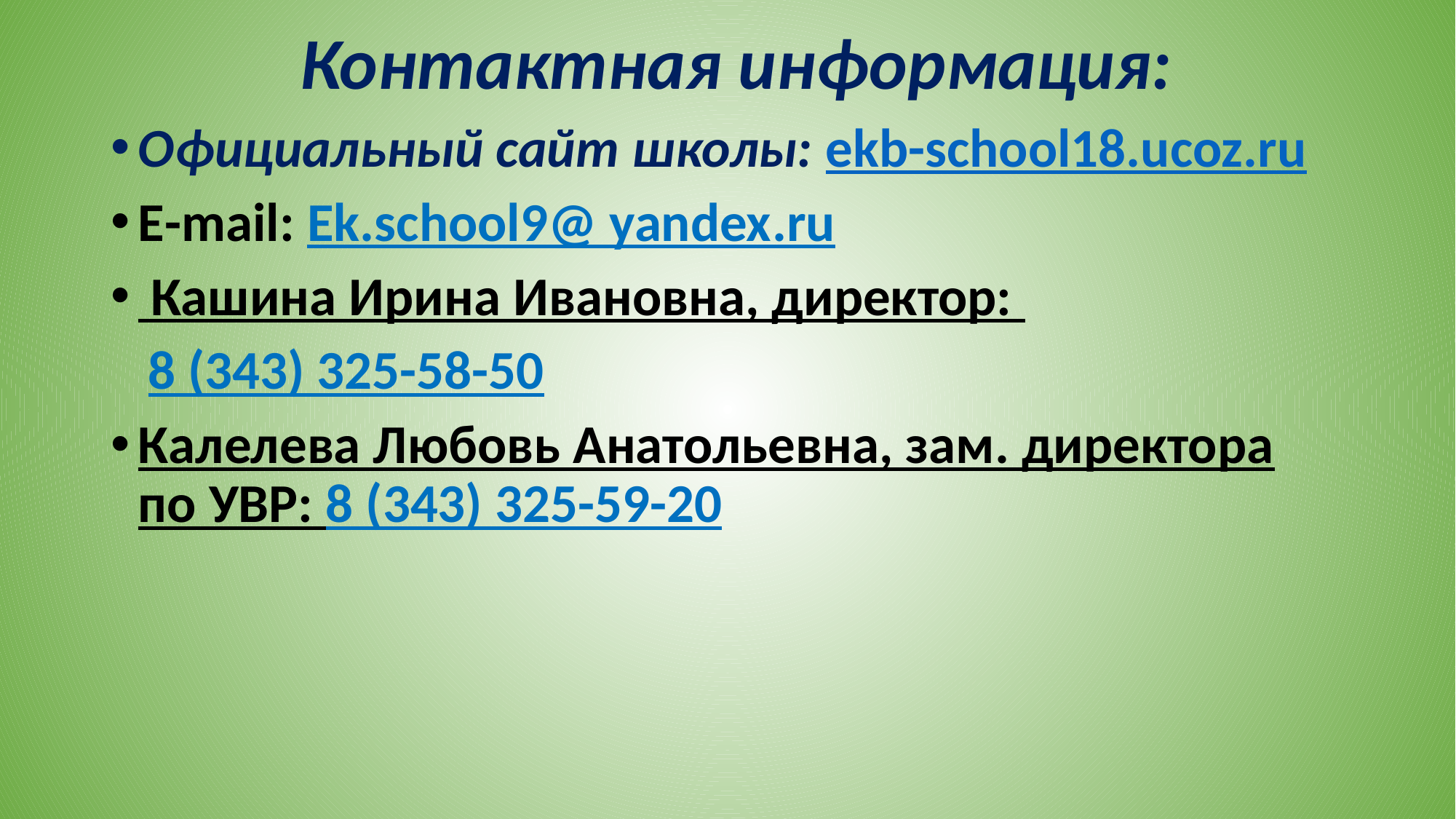

Контактная информация:
Официальный сайт школы:
ekb-school18.ucoz.ru
Е-mail: Ek.school9@ yandex.ru
 Кашина Ирина Ивановна, директор:
   8 (343) 325-58-50
Калелева Любовь Анатольевна, зам. директора по УВР: 8 (343) 325-59-20